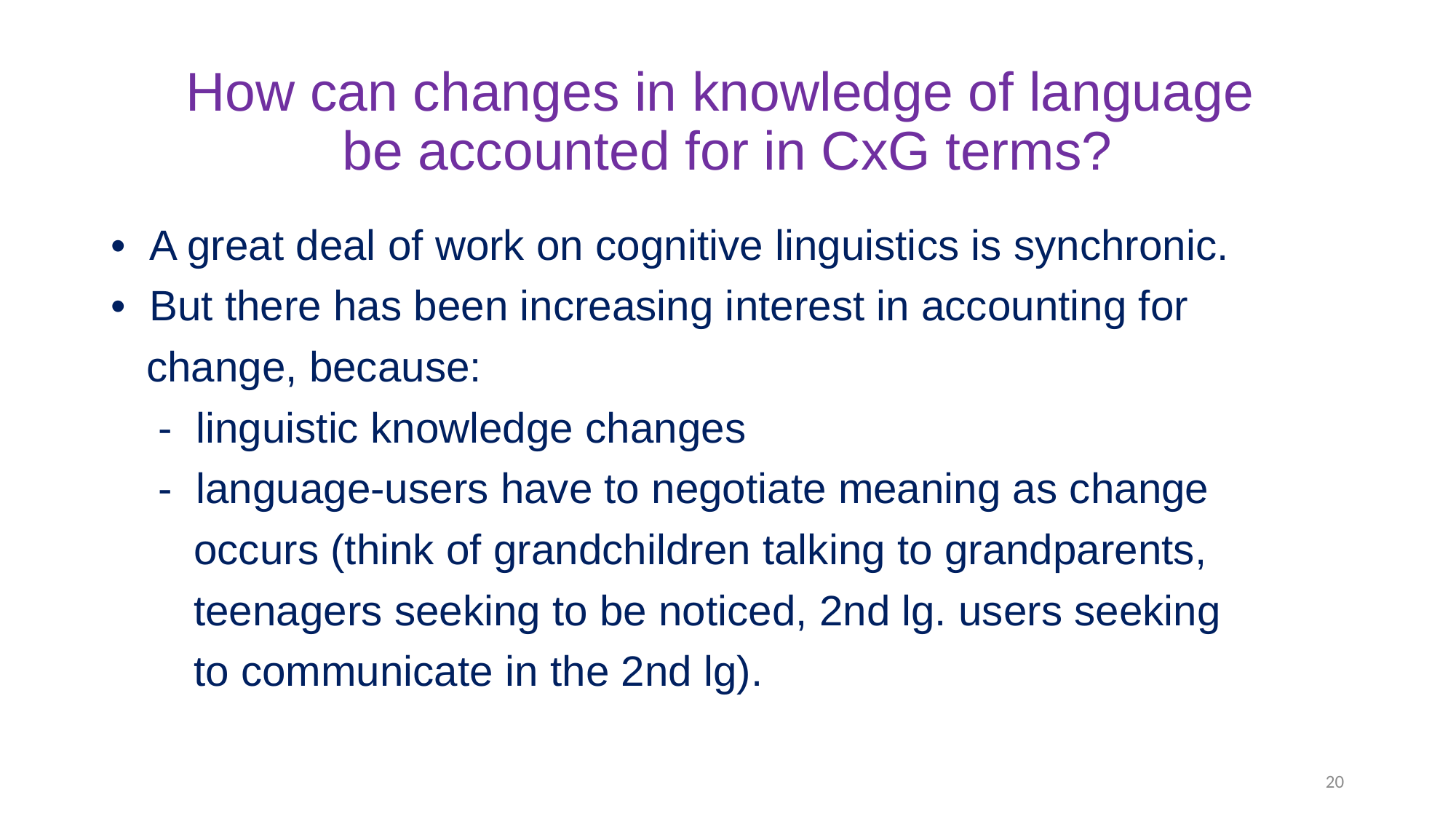

# How can changes in knowledge of language be accounted for in CxG terms?
•  A great deal of work on cognitive linguistics is synchronic.
•  But there has been increasing interest in accounting for
   change, because:
    -  linguistic knowledge changes
    -  language-users have to negotiate meaning as change
       occurs (think of grandchildren talking to grandparents,
       teenagers seeking to be noticed, 2nd lg. users seeking
       to communicate in the 2nd lg).

20